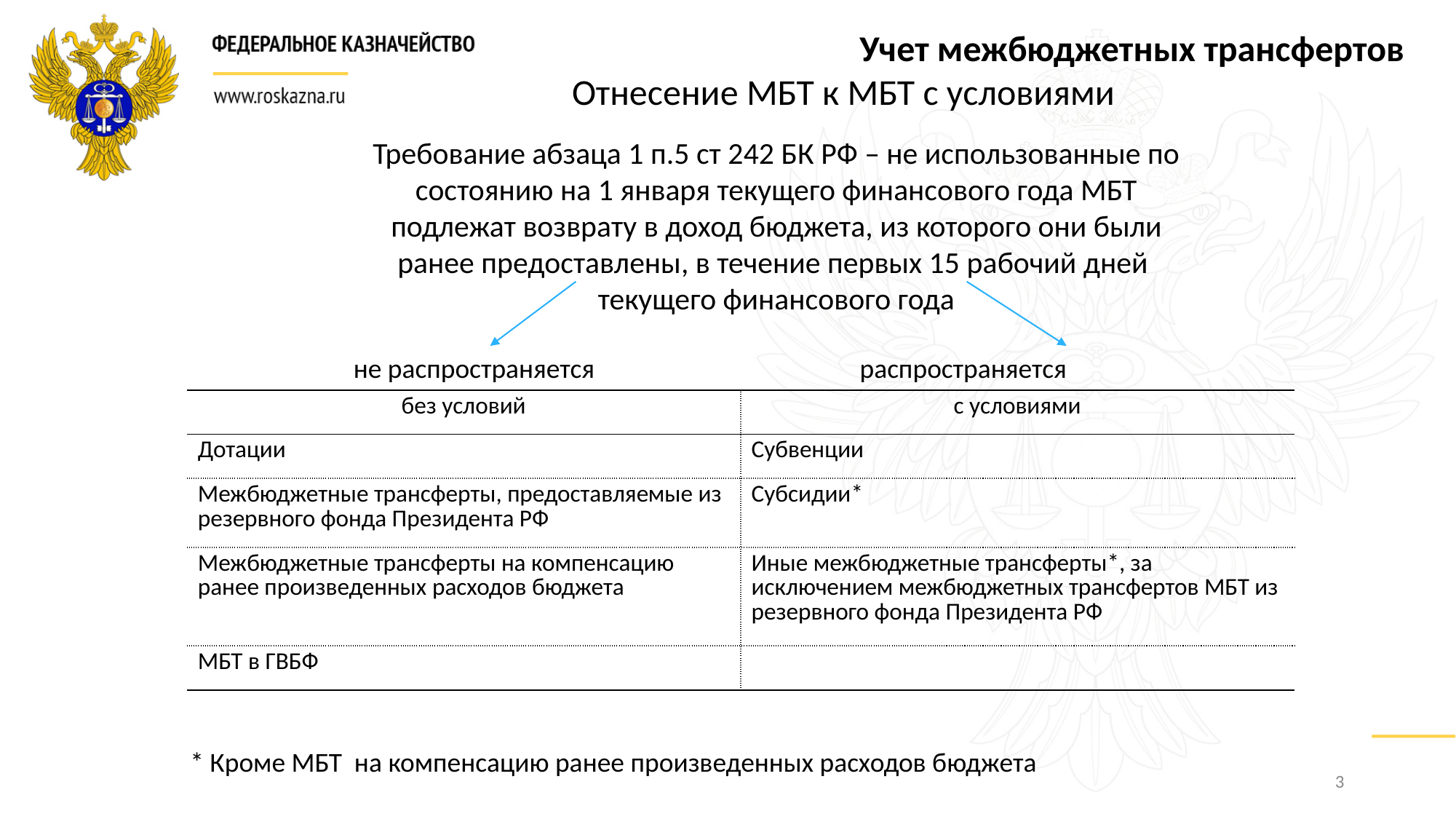

Учет межбюджетных трансфертов
Отнесение МБТ к МБТ с условиями
Требование абзаца 1 п.5 ст 242 БК РФ – не использованные по состоянию на 1 января текущего финансового года МБТ подлежат возврату в доход бюджета, из которого они были ранее предоставлены, в течение первых 15 рабочий дней  текущего финансового года
не распространяется                                           распространяется
| без условий | с условиями |
| --- | --- |
| Дотации | Субвенции |
| Межбюджетные трансферты, предоставляемые из резервного фонда Президента РФ | Субсидии\* |
| Межбюджетные трансферты на компенсацию ранее произведенных расходов бюджета | Иные межбюджетные трансферты\*, за исключением межбюджетных трансфертов МБТ из резервного фонда Президента РФ |
| МБТ в ГВБФ |  |
* Кроме МБТ  на компенсацию ранее произведенных расходов бюджета
3